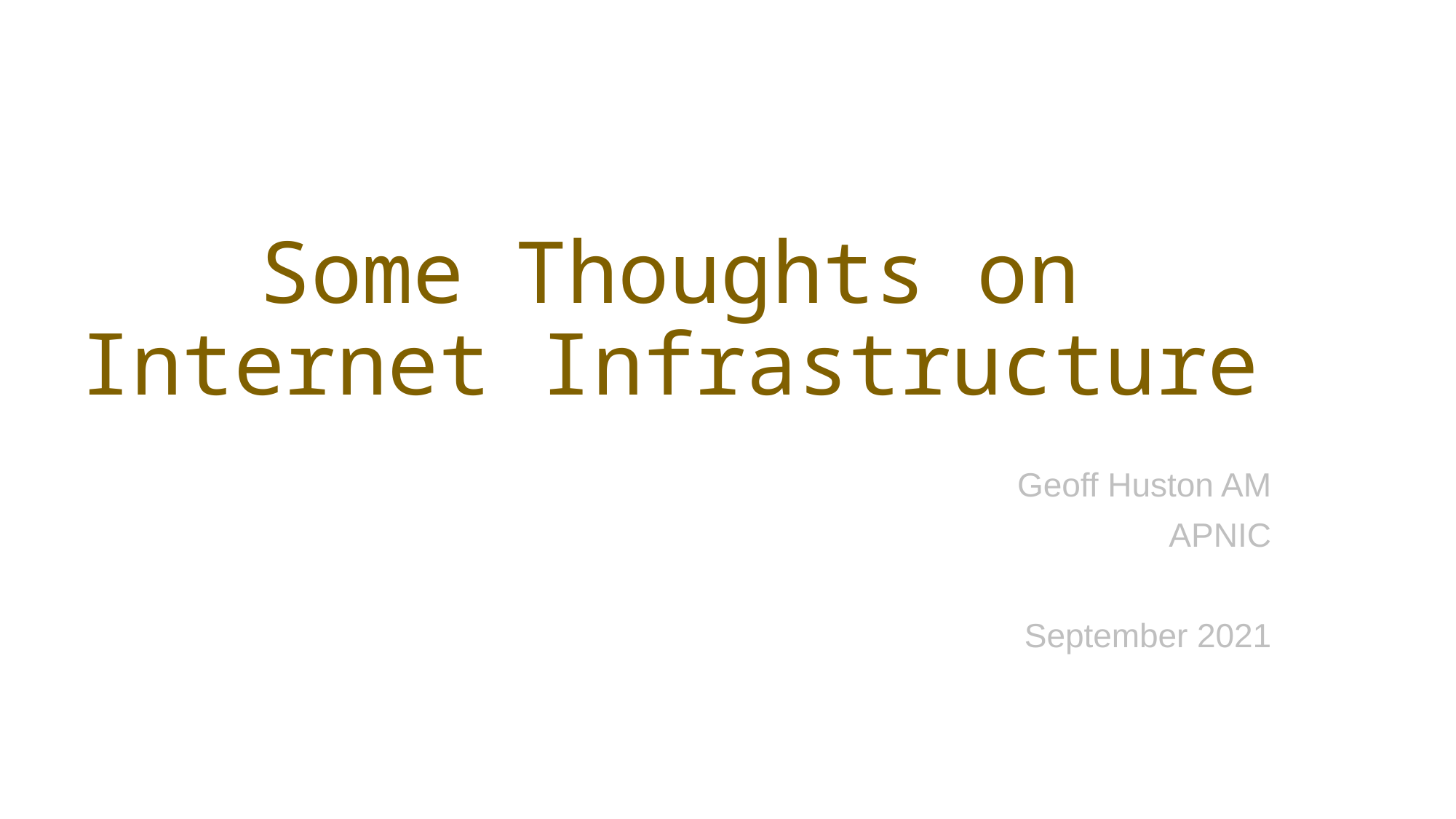

# Some Thoughts on Internet Infrastructure
Geoff Huston AM
APNIC

September 2021